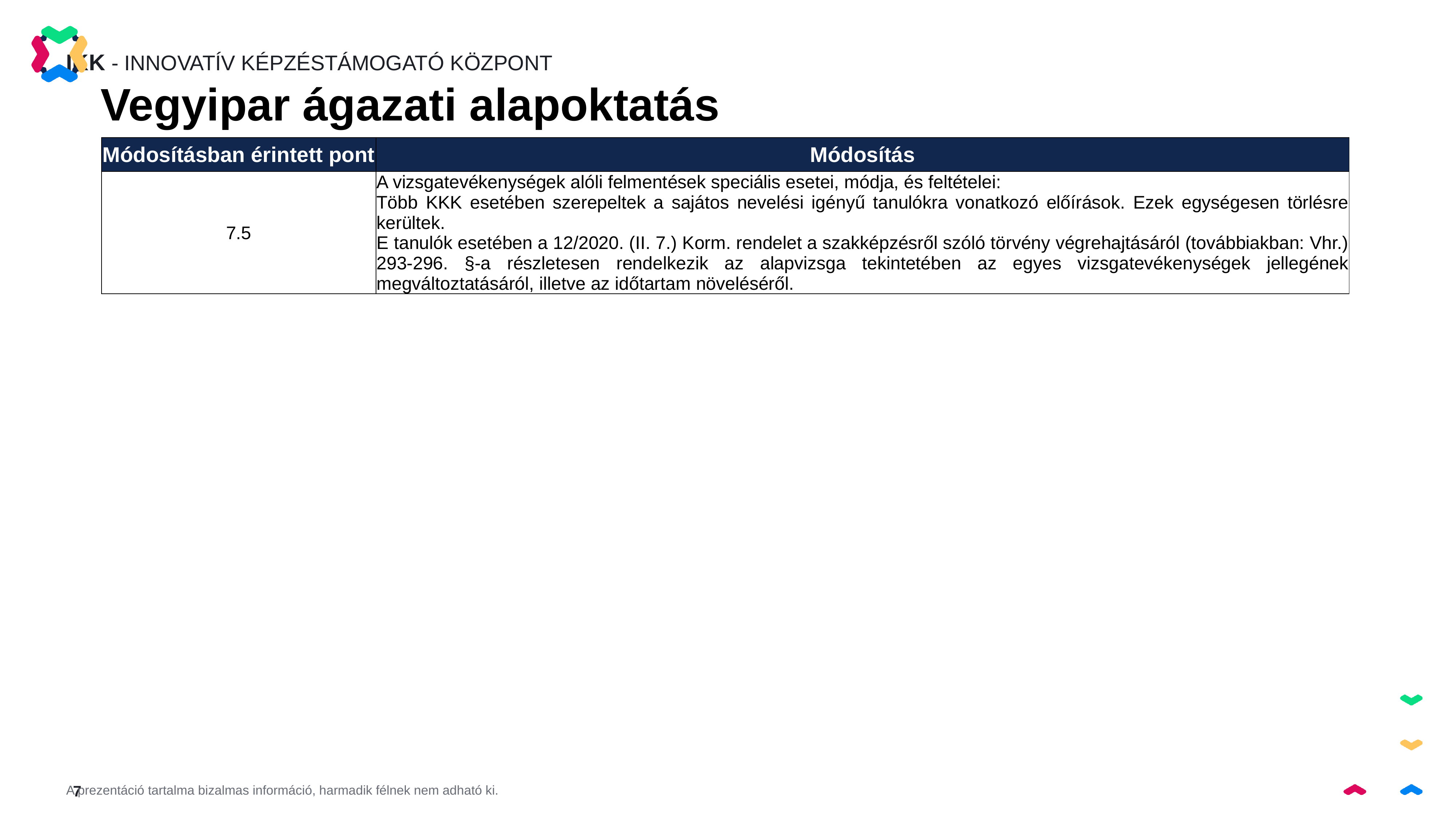

Vegyipar ágazati alapoktatás
| Módosításban érintett pont | Módosítás |
| --- | --- |
| 7.5 | A vizsgatevékenységek alóli felmentések speciális esetei, módja, és feltételei: Több KKK esetében szerepeltek a sajátos nevelési igényű tanulókra vonatkozó előírások. Ezek egységesen törlésre kerültek. E tanulók esetében a 12/2020. (II. 7.) Korm. rendelet a szakképzésről szóló törvény végrehajtásáról (továbbiakban: Vhr.) 293-296. §-a részletesen rendelkezik az alapvizsga tekintetében az egyes vizsgatevékenységek jellegének megváltoztatásáról, illetve az időtartam növeléséről. |